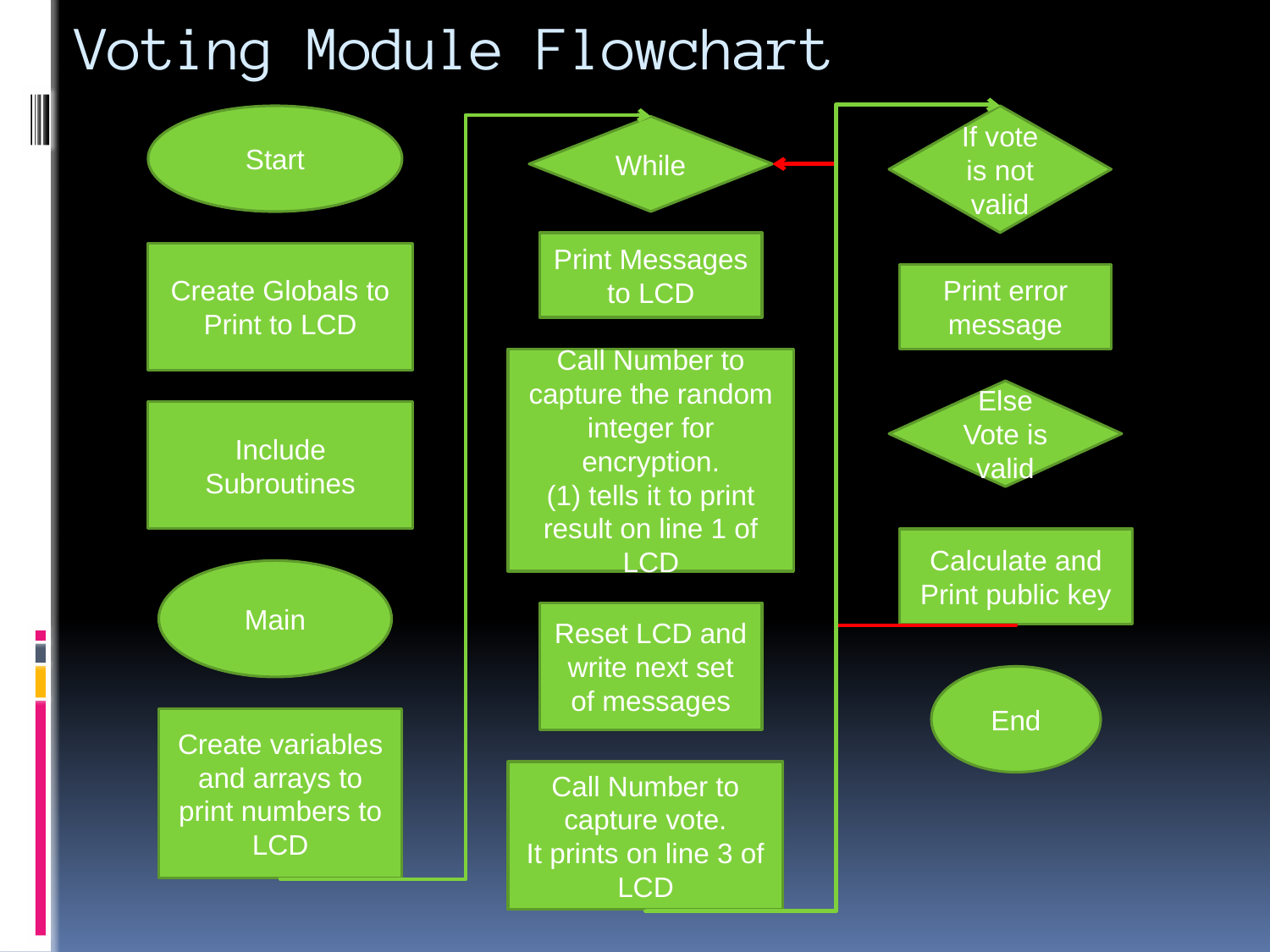

# Voting Module Flowchart
Start
If vote is not valid
While
Print Messages to LCD
Create Globals to Print to LCD
Print error message
Call Number to capture the random integer for encryption.
(1) tells it to print result on line 1 of LCD
Else Vote is valid
Include Subroutines
Calculate and Print public key
Main
Reset LCD and write next set of messages
End
Create variables and arrays to print numbers to LCD
Call Number to capture vote.
It prints on line 3 of LCD